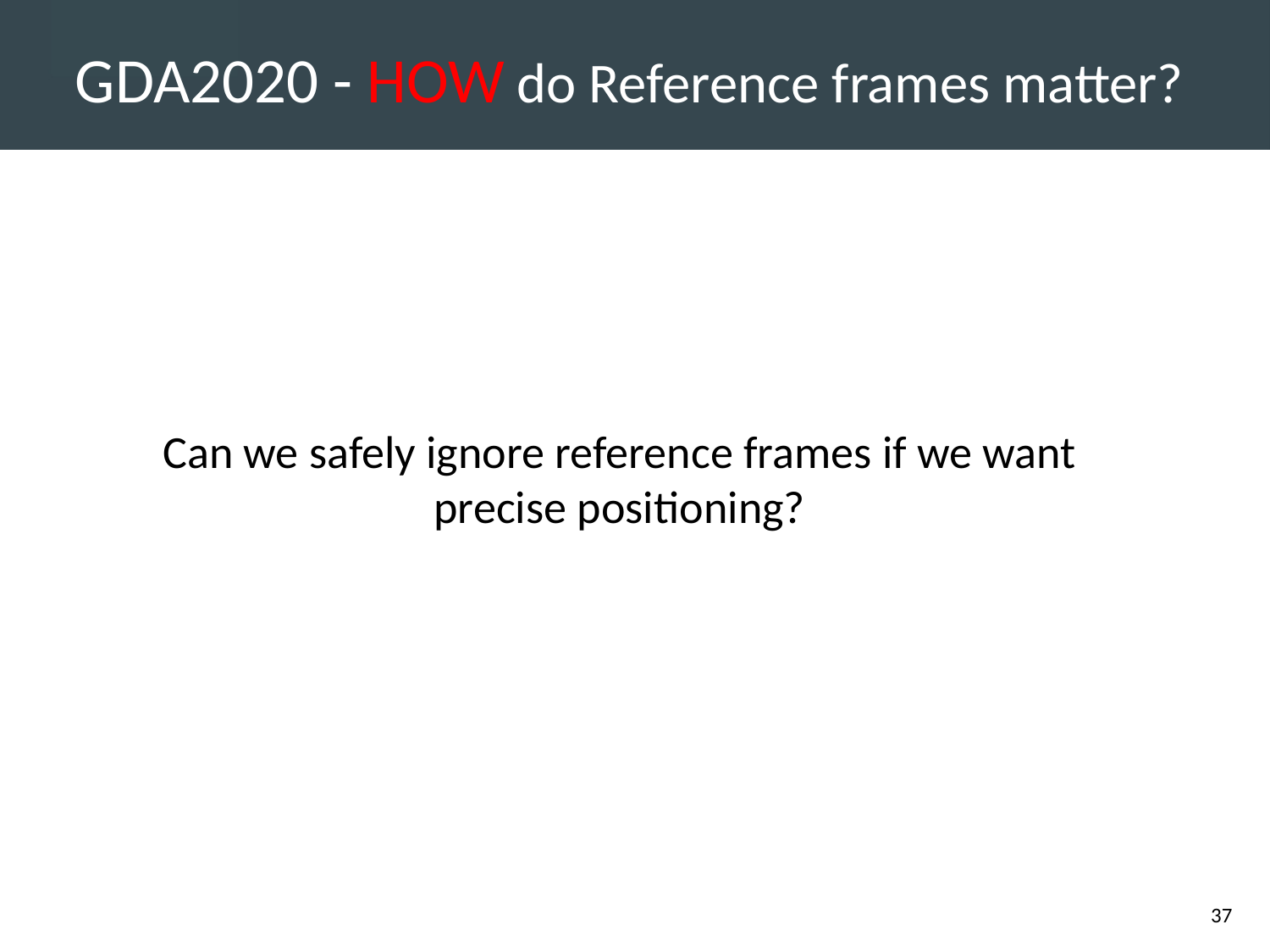

# GDA2020 - HOW do Reference frames matter?
Can we safely ignore reference frames if we want precise positioning?
37